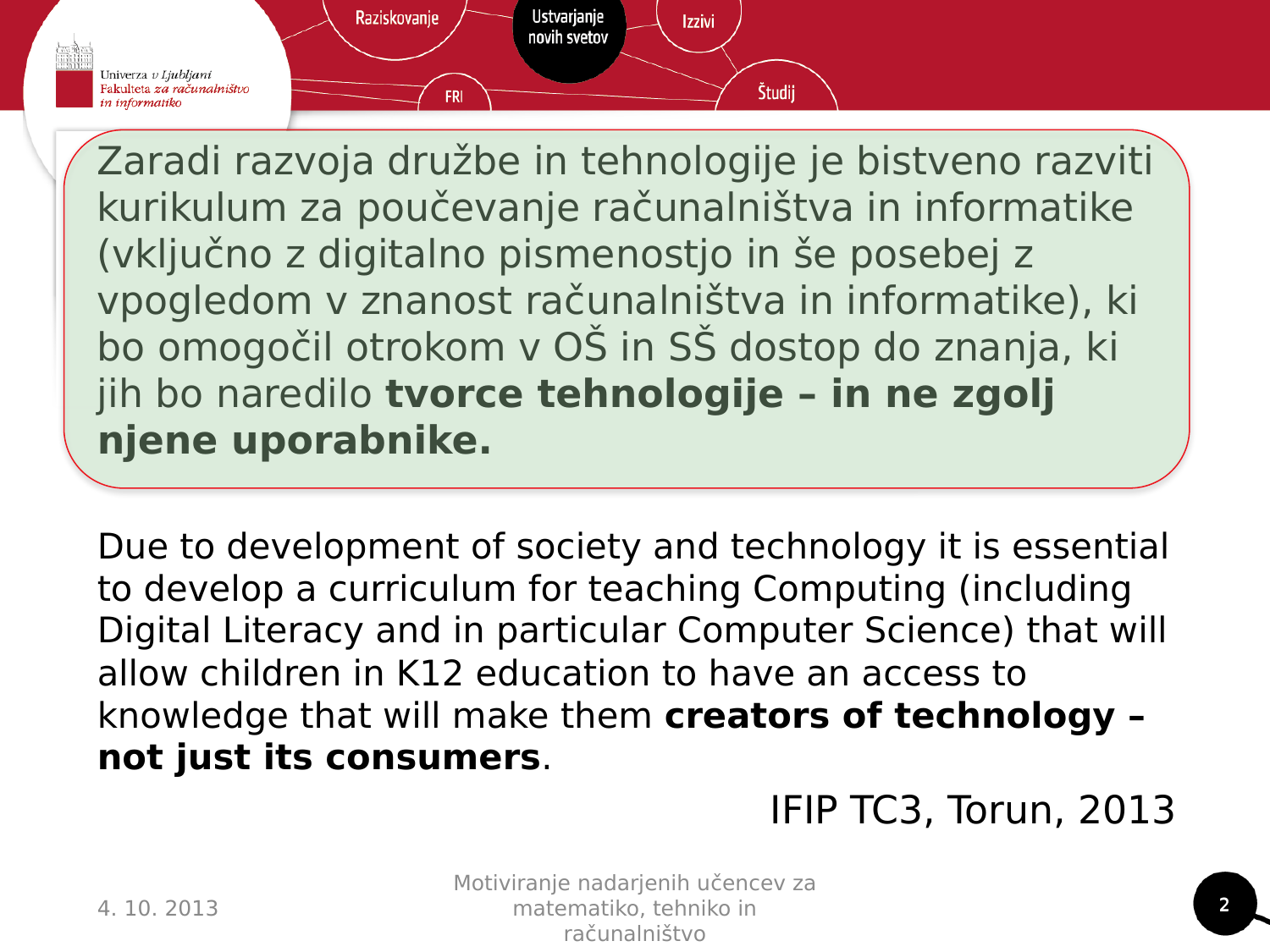

Zaradi razvoja družbe in tehnologije je bistveno razviti kurikulum za poučevanje računalništva in informatike (vključno z digitalno pismenostjo in še posebej z vpogledom v znanost računalništva in informatike), ki bo omogočil otrokom v OŠ in SŠ dostop do znanja, ki jih bo naredilo tvorce tehnologije – in ne zgolj njene uporabnike.

Due to development of society and technology it is essential to develop a curriculum for teaching Computing (including Digital Literacy and in particular Computer Science) that will allow children in K12 education to have an access to knowledge that will make them creators of technology – not just its consumers.
IFIP TC3, Torun, 2013

2
2
4. 10. 2013
Motiviranje nadarjenih učencev za matematiko, tehniko in računalništvo